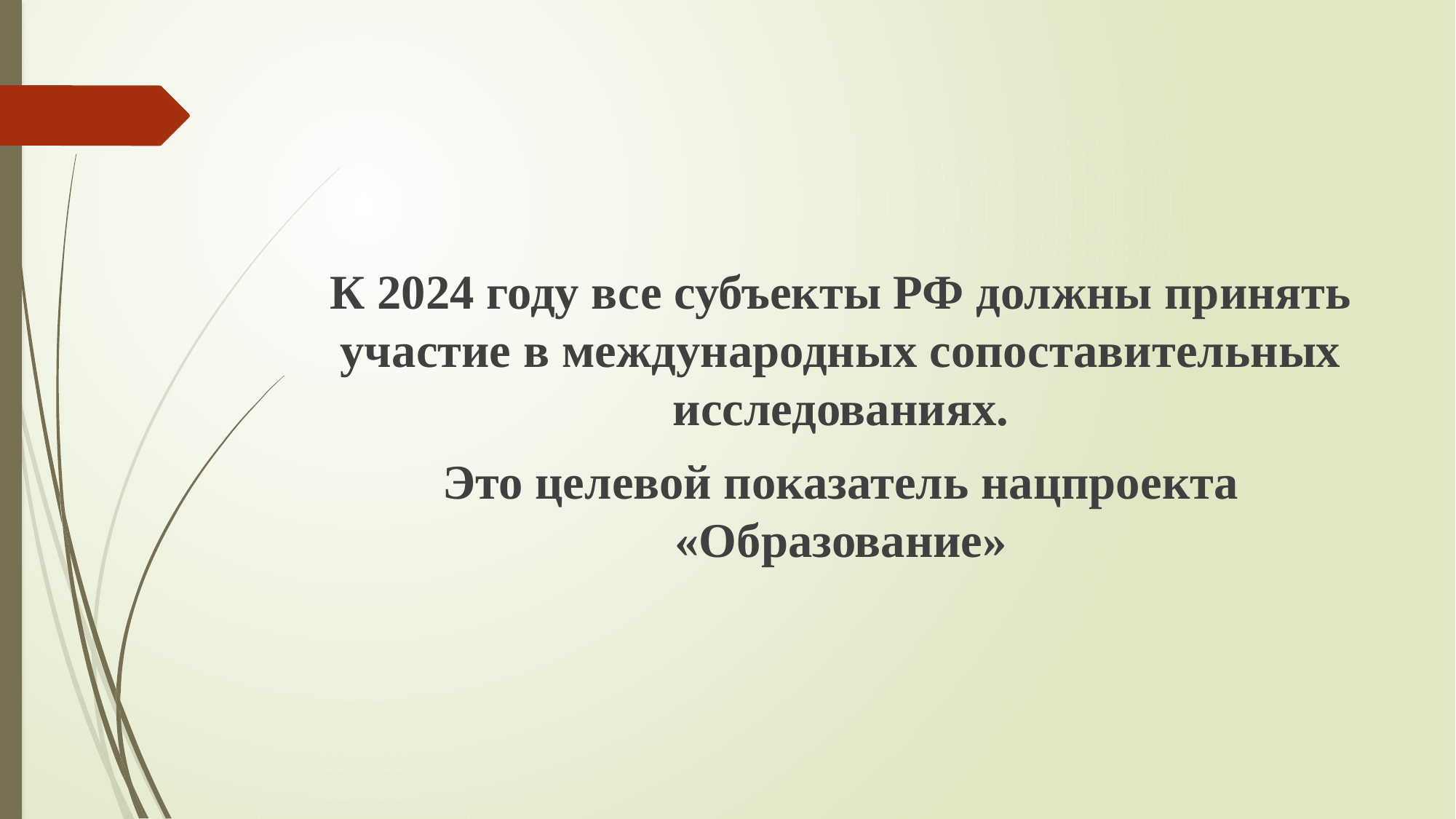

#
К 2024 году все субъекты РФ должны принять участие в международных сопоставительных исследованиях.
Это целевой показатель нацпроекта «Образование»